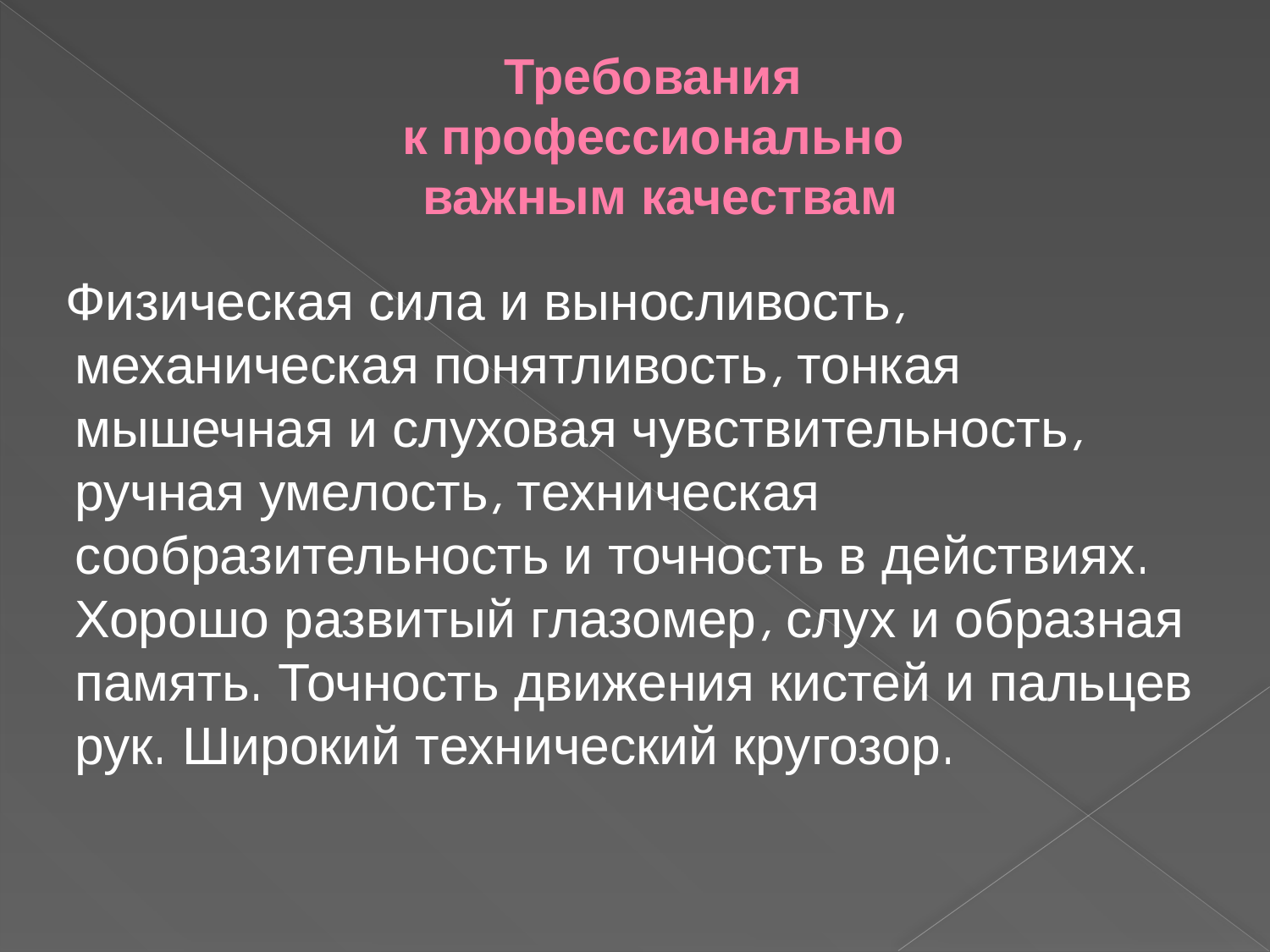

# Требования к профессионально важным качествам
   Физическая сила и выносливость, механическая понятливость, тонкая мышечная и слуховая чувствительность, ручная умелость, техническая сообразительность и точность в действиях. Хорошо развитый глазомер, слух и образная память. Точность движения кистей и пальцев рук. Широкий технический кругозор.